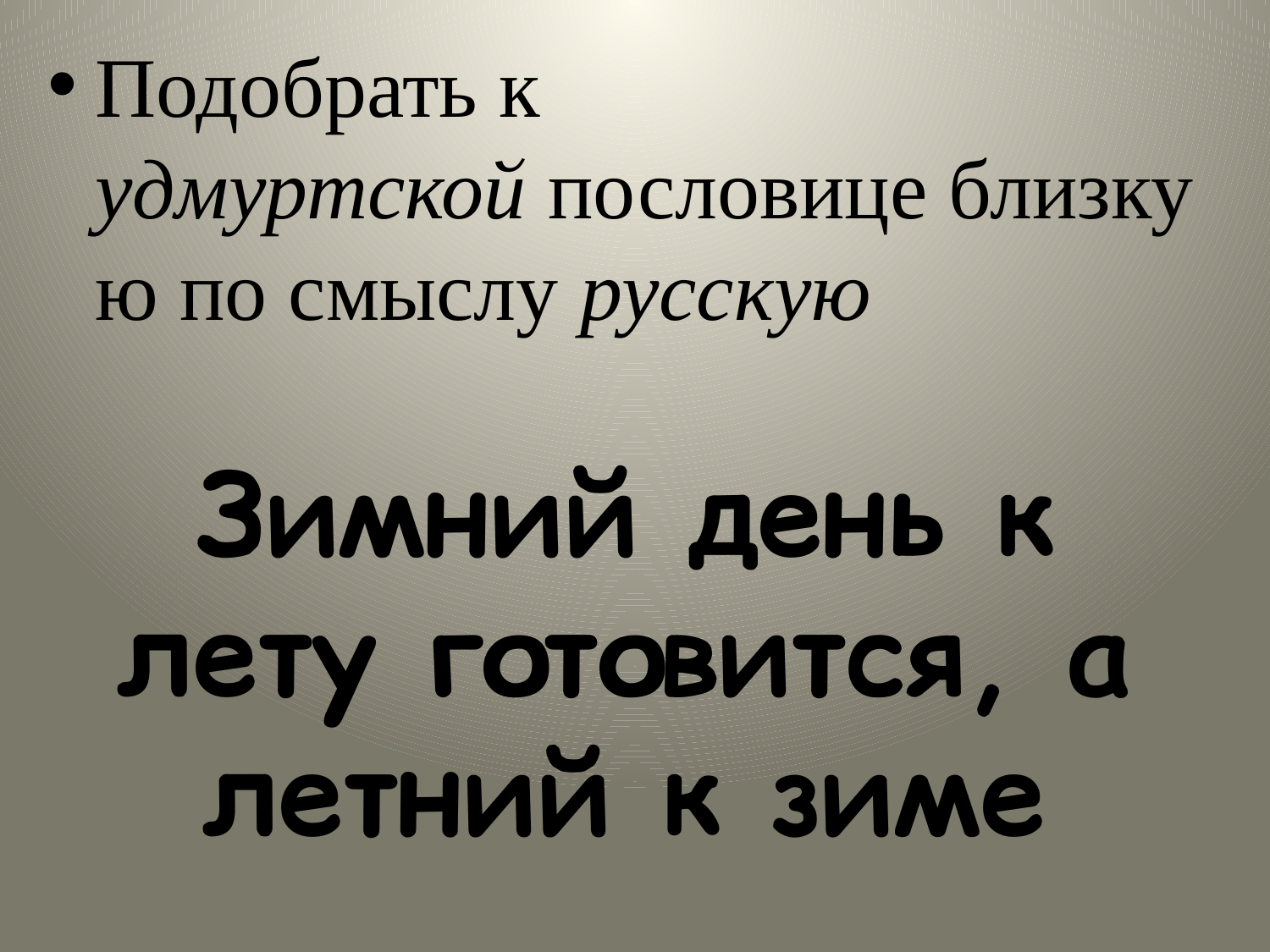

Подобрать к удмуртской пословице близкую по смыслу русскую

Зимний день к лету готовится, а летний к зиме